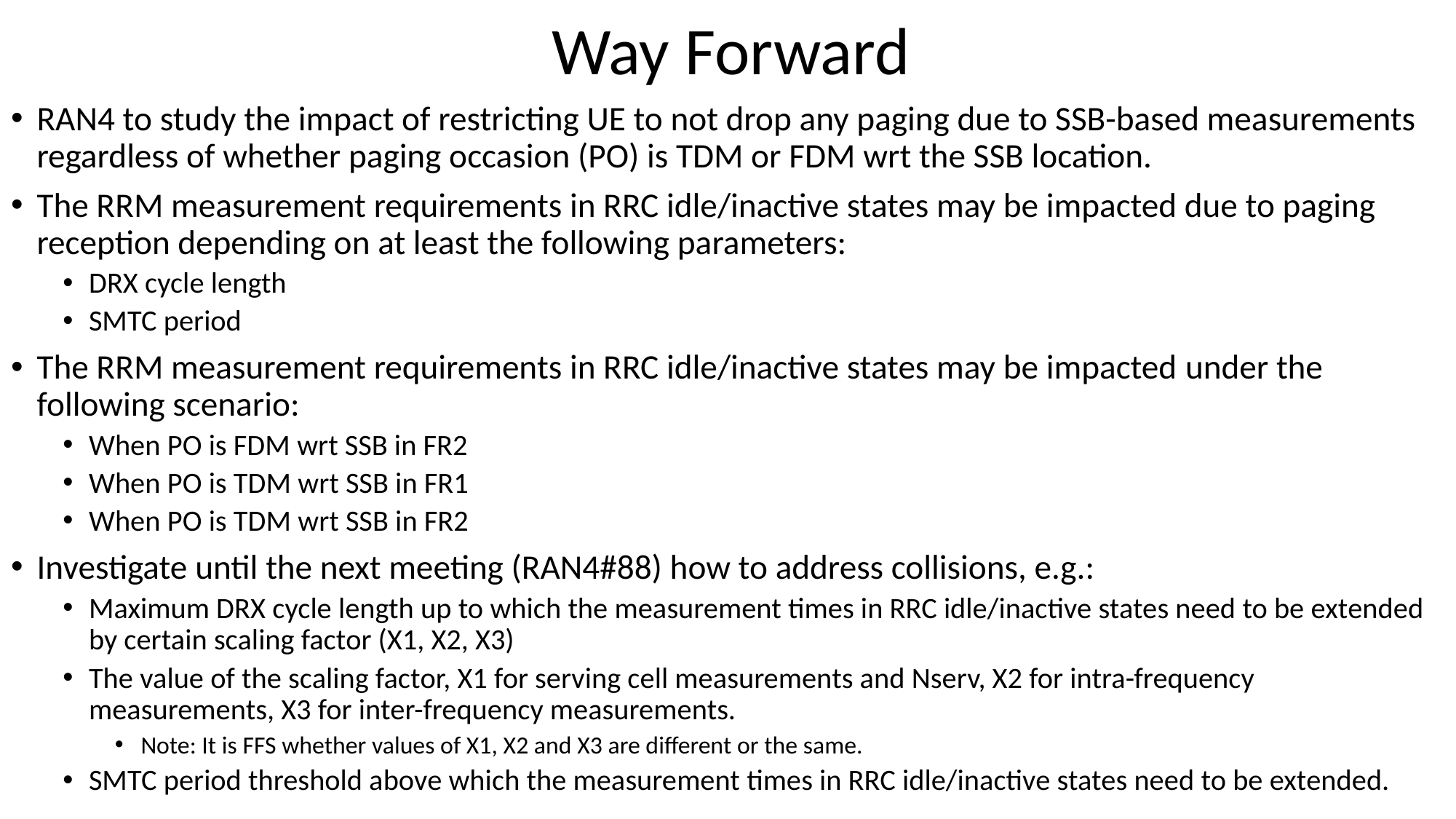

# Way Forward
RAN4 to study the impact of restricting UE to not drop any paging due to SSB-based measurements regardless of whether paging occasion (PO) is TDM or FDM wrt the SSB location.
The RRM measurement requirements in RRC idle/inactive states may be impacted due to paging reception depending on at least the following parameters:
DRX cycle length
SMTC period
The RRM measurement requirements in RRC idle/inactive states may be impacted under the following scenario:
When PO is FDM wrt SSB in FR2
When PO is TDM wrt SSB in FR1
When PO is TDM wrt SSB in FR2
Investigate until the next meeting (RAN4#88) how to address collisions, e.g.:
Maximum DRX cycle length up to which the measurement times in RRC idle/inactive states need to be extended by certain scaling factor (X1, X2, X3)
The value of the scaling factor, X1 for serving cell measurements and Nserv, X2 for intra-frequency measurements, X3 for inter-frequency measurements.
Note: It is FFS whether values of X1, X2 and X3 are different or the same.
SMTC period threshold above which the measurement times in RRC idle/inactive states need to be extended.